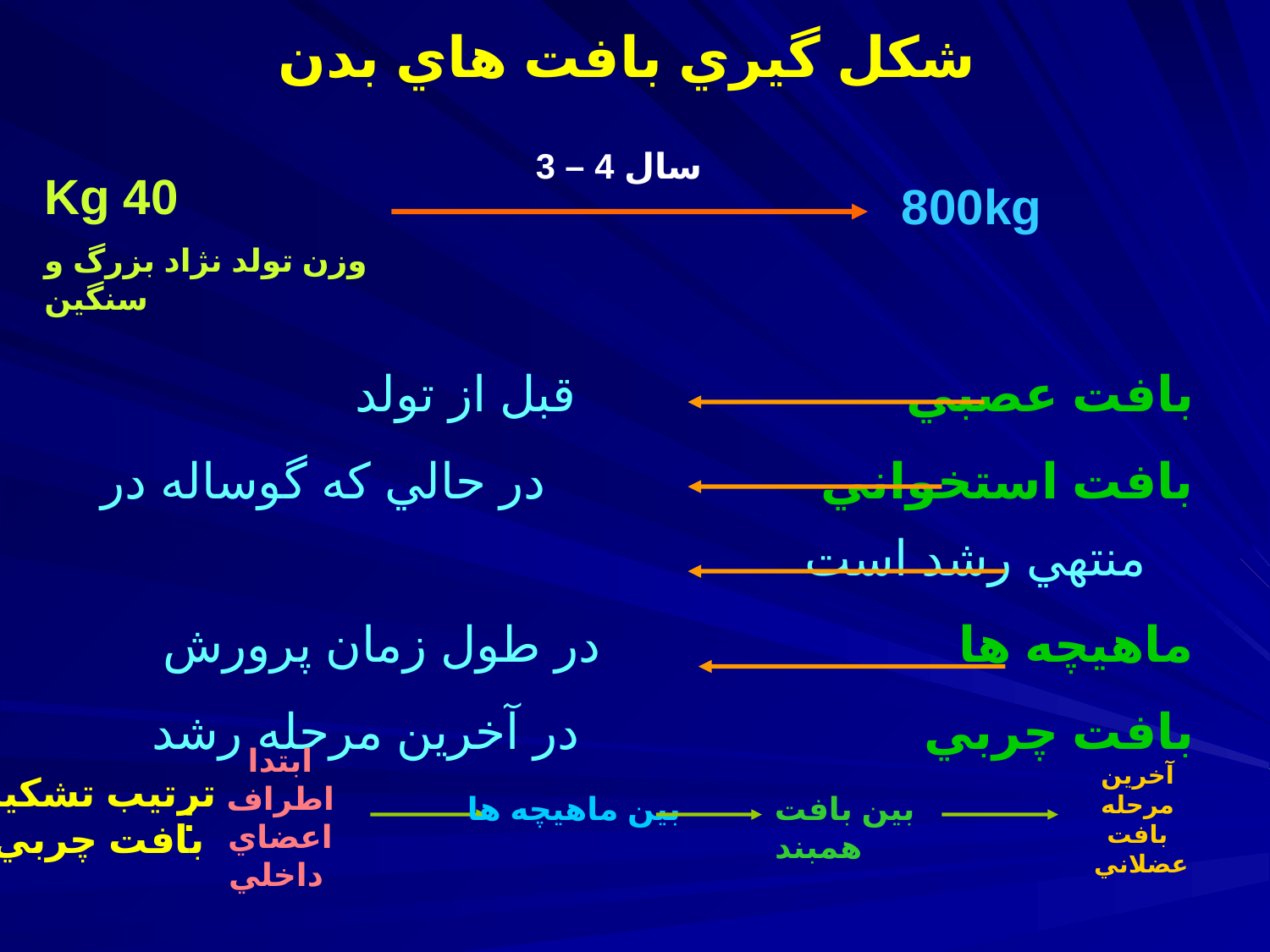

# شكل گيري بافت هاي بدن
3 – 4 سال
Kg 40
وزن تولد نژاد بزرگ و سنگين
800kg

بافت عصبي                        قبل از تولد
بافت استخواني                    در حالي كه گوساله در منتهي رشد است
ماهيچه ها                          در طول زمان پرورش
بافت چربي                         در آخرين مرحله رشد

ترتيب تشكيل
 بافت چربي
ابتدا اطراف اعضاي داخلي
:
بين ماهيچه ها
بين بافت همبند
آخرين مرحله بافت عضلاني